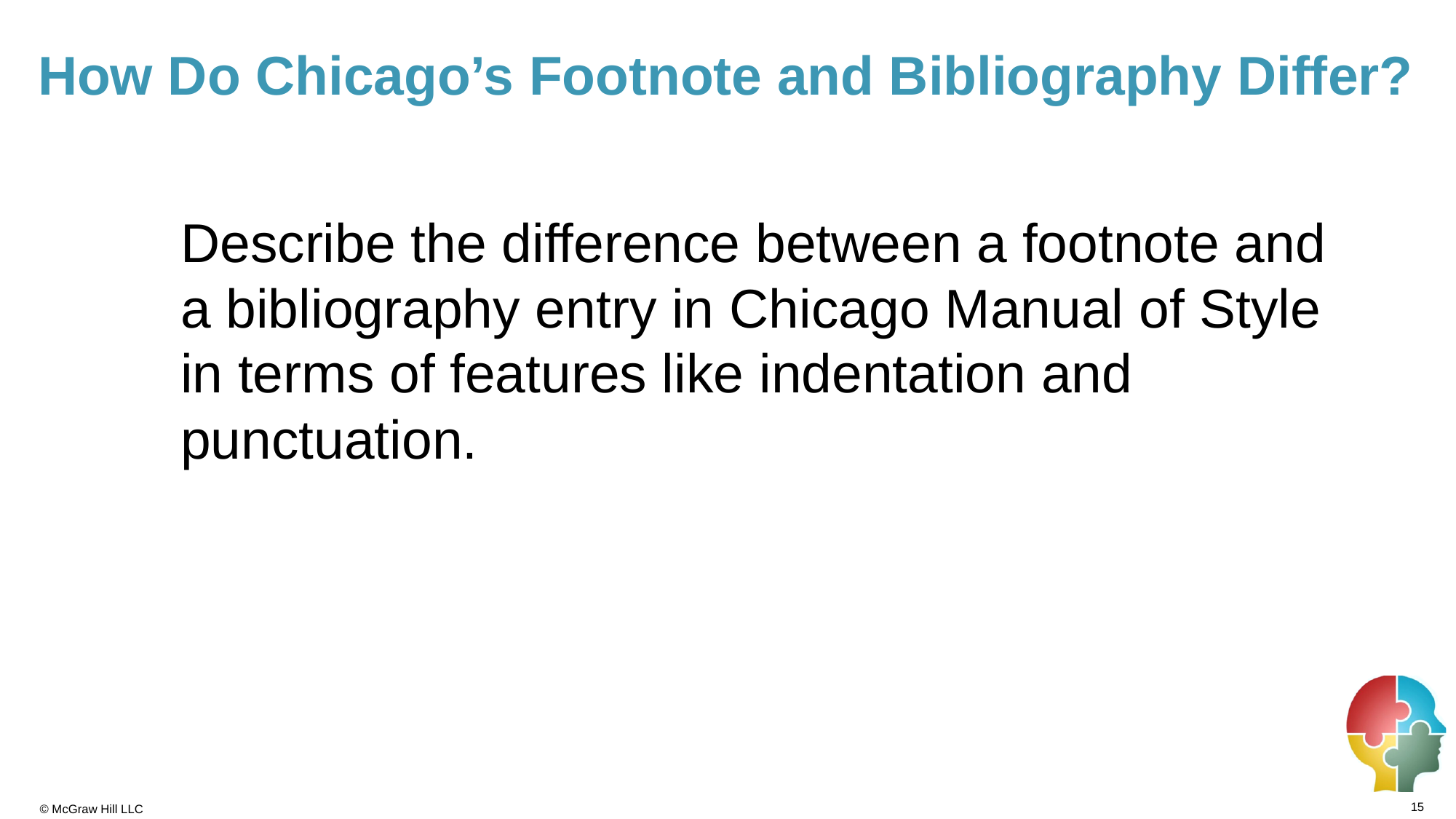

# How Do Chicago’s Footnote and Bibliography Differ?
Describe the difference between a footnote and a bibliography entry in Chicago Manual of Style in terms of features like indentation and punctuation.
15